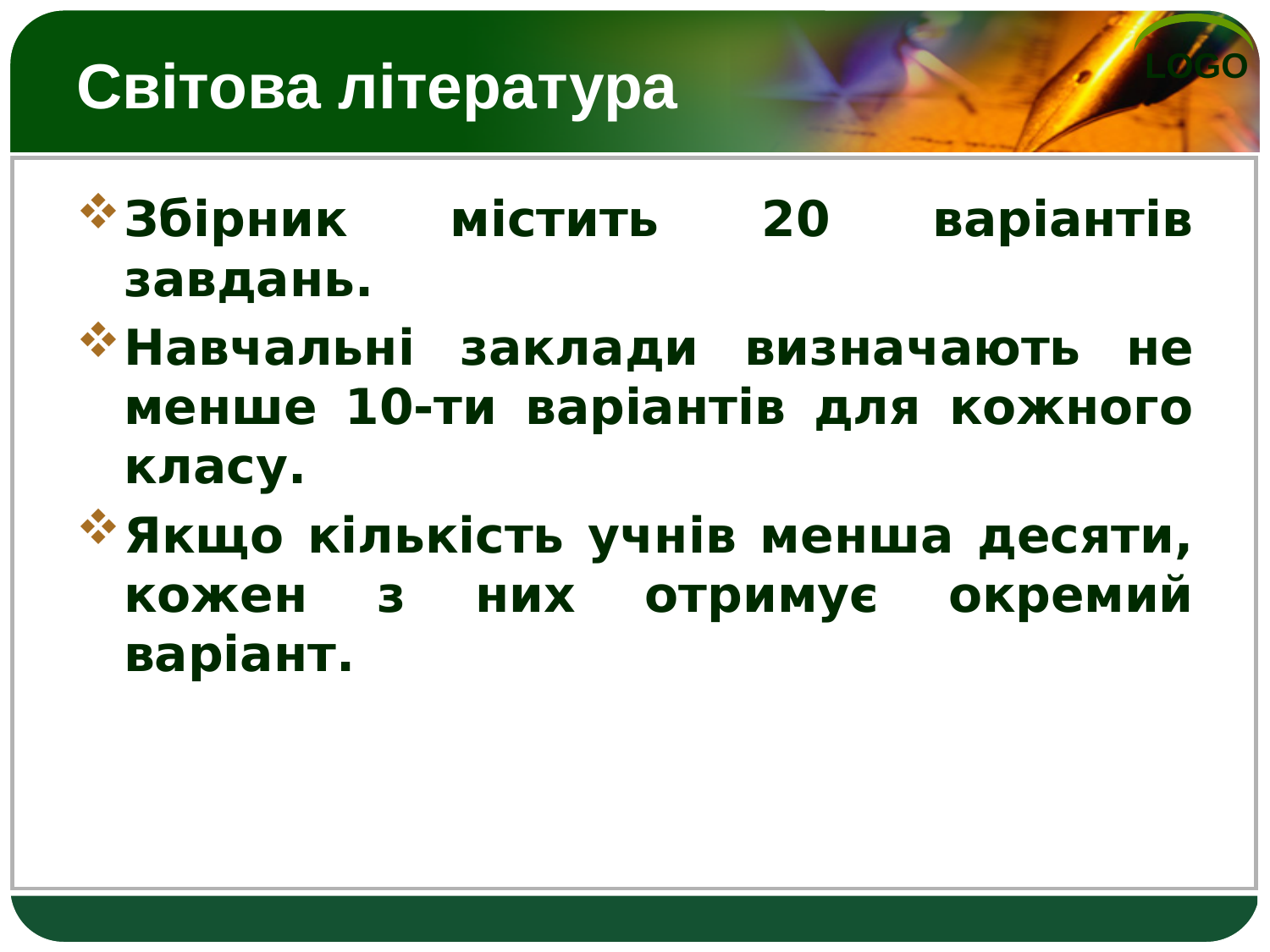

# Світова література
Збірник містить 20 варіантів завдань.
Навчальні заклади визначають не менше 10-ти варіантів для кожного класу.
Якщо кількість учнів менша десяти, кожен з них отримує окремий варіант.